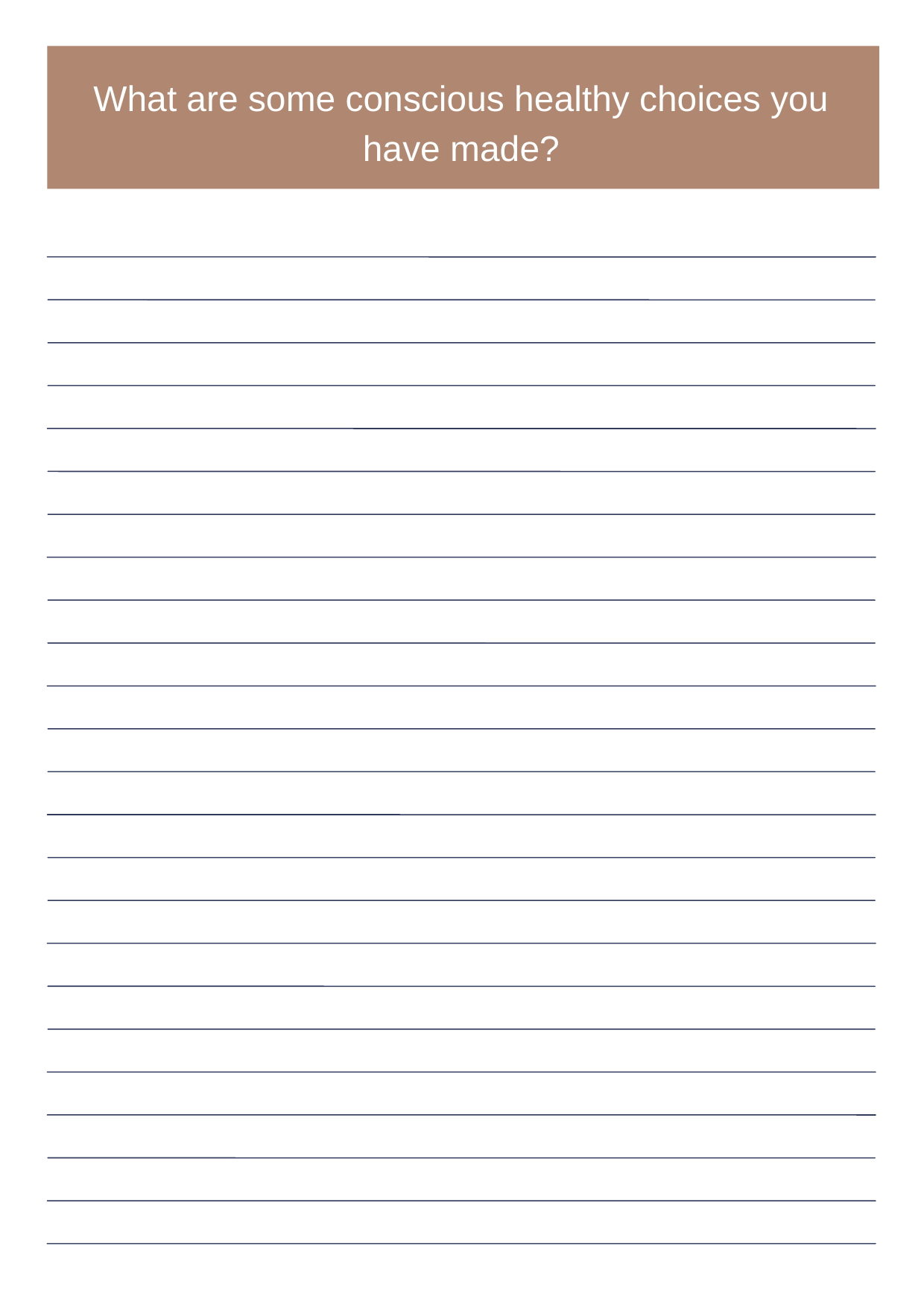

What are some conscious healthy choices you have made?